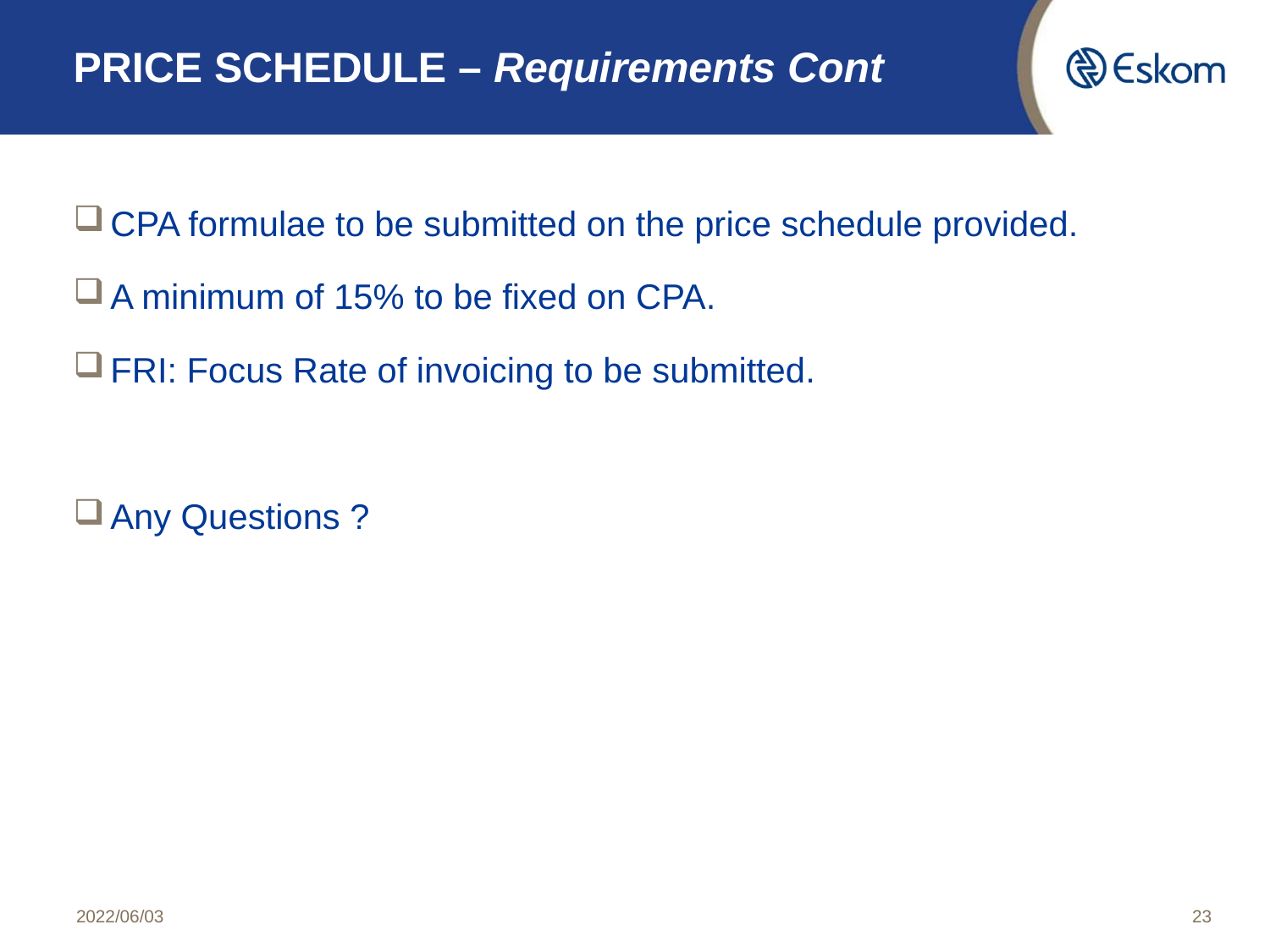

# PRICE SCHEDULE – Requirements Cont
CPA formulae to be submitted on the price schedule provided.
A minimum of 15% to be fixed on CPA.
FRI: Focus Rate of invoicing to be submitted.

Any Questions ?

2022/06/03
23